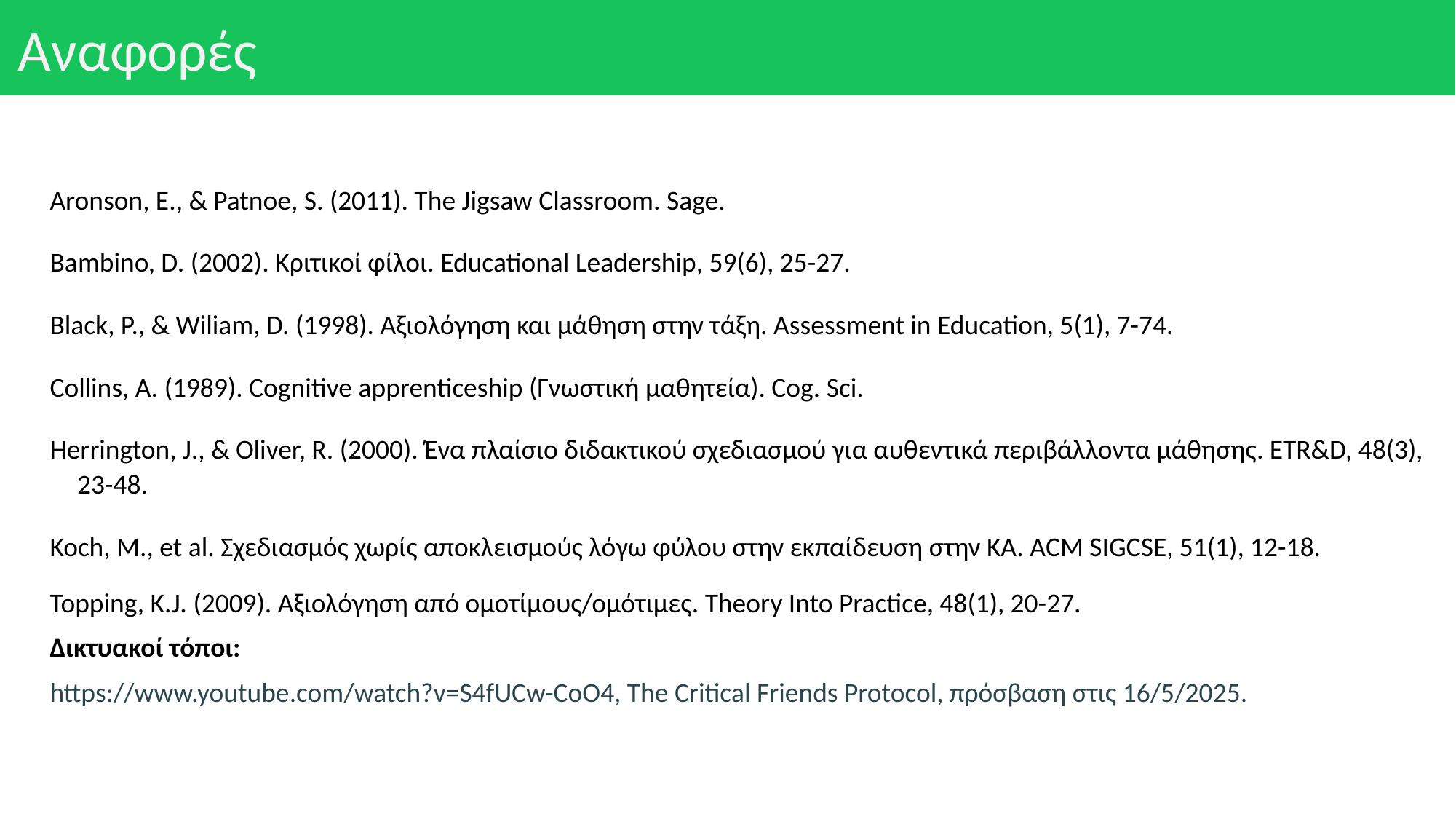

# Αναφορές

Aronson, E., & Patnoe, S. (2011). The Jigsaw Classroom. Sage.
Bambino, D. (2002). Κριτικοί φίλοι. Educational Leadership, 59(6), 25-27.
Black, P., & Wiliam, D. (1998). Αξιολόγηση και μάθηση στην τάξη. Assessment in Education, 5(1), 7-74.
Collins, A. (1989). Cognitive apprenticeship (Γνωστική μαθητεία). Cog. Sci.
Herrington, J., & Oliver, R. (2000). Ένα πλαίσιο διδακτικού σχεδιασμού για αυθεντικά περιβάλλοντα μάθησης. ETR&D, 48(3), 23-48.
Koch, M., et al. Σχεδιασμός χωρίς αποκλεισμούς λόγω φύλου στην εκπαίδευση στην ΚΑ. ACM SIGCSE, 51(1), 12-18.
Topping, K.J. (2009). Αξιολόγηση από ομοτίμους/ομότιμες. Theory Into Practice, 48(1), 20-27.
Δικτυακοί τόποι:
https://www.youtube.com/watch?v=S4fUCw-CoO4, The Critical Friends Protocol, πρόσβαση στις 16/5/2025.